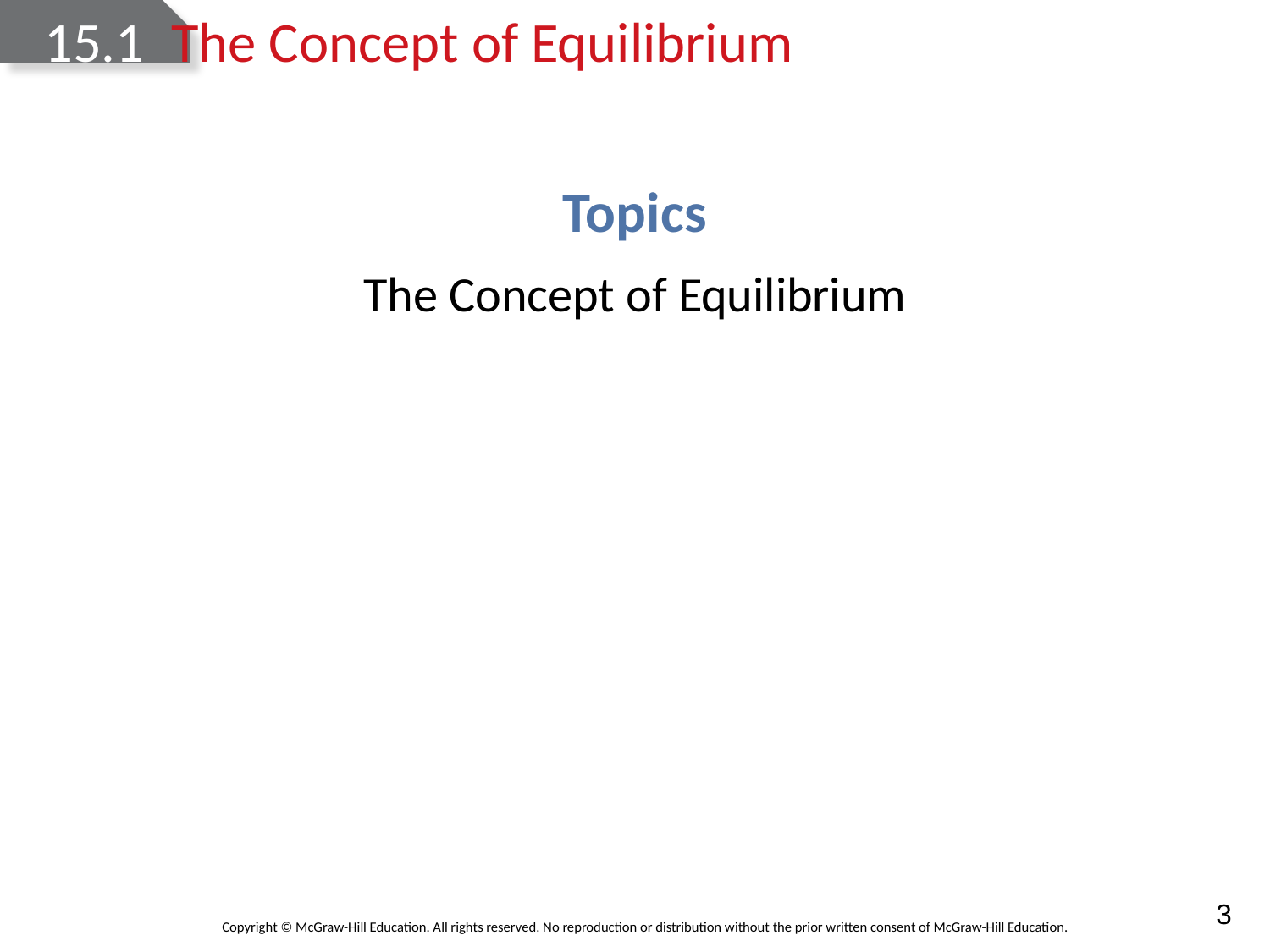

# 15.1	The Concept of Equilibrium
Topics
The Concept of Equilibrium